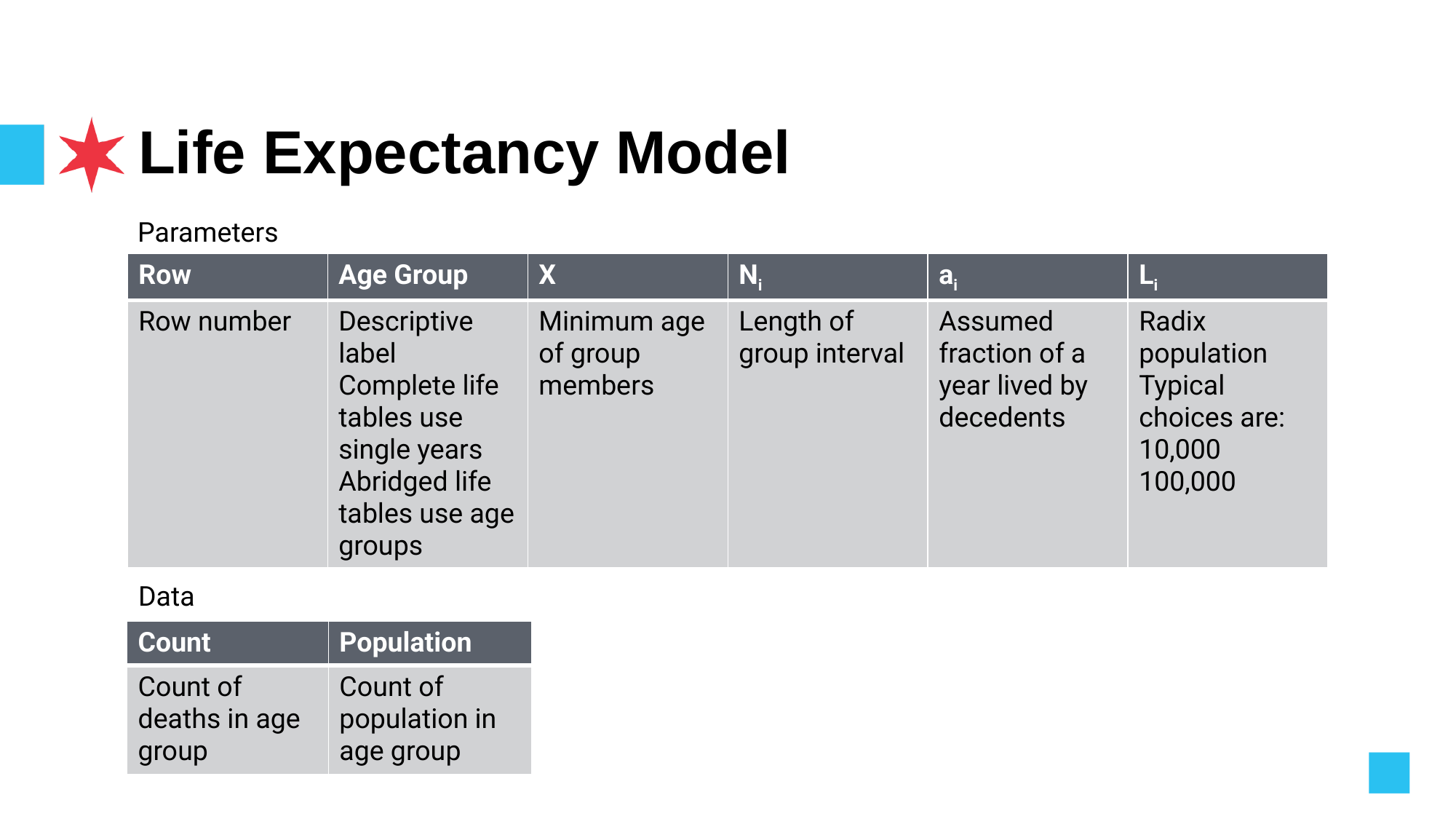

# Life Expectancy Model
Parameters
| Row | Age Group | X | Ni | ai | Li |
| --- | --- | --- | --- | --- | --- |
| Row number | Descriptive label Complete life tables use single years Abridged life tables use age groups | Minimum age of group members | Length of group interval | Assumed fraction of a year lived by decedents | Radix population Typical choices are: 10,000 100,000 |
Data
| Count | Population |
| --- | --- |
| Count of deaths in age group | Count of population in age group |